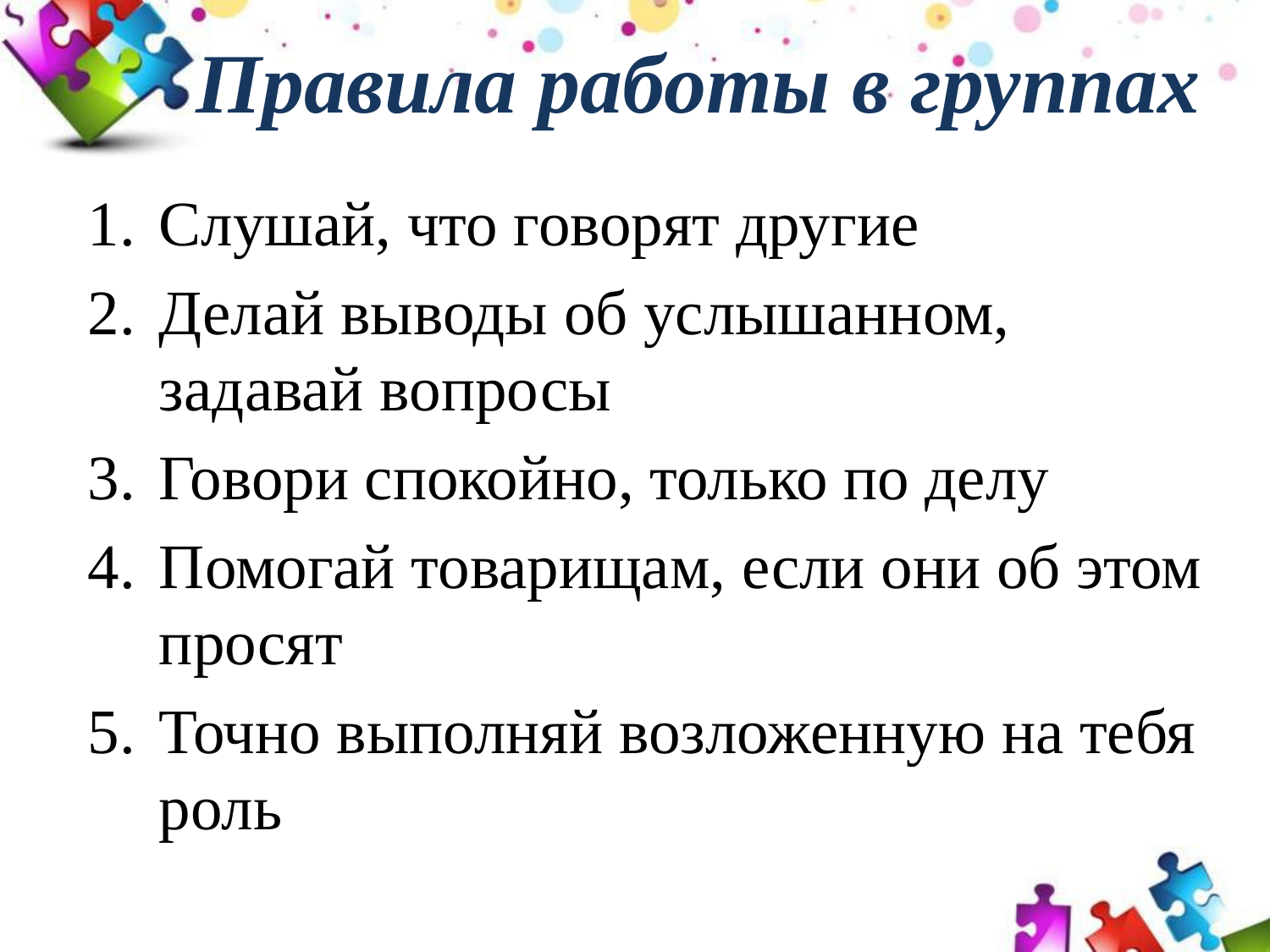

# Правила работы в группах
Слушай, что говорят другие
Делай выводы об услышанном, задавай вопросы
Говори спокойно, только по делу
Помогай товарищам, если они об этом просят
Точно выполняй возложенную на тебя роль